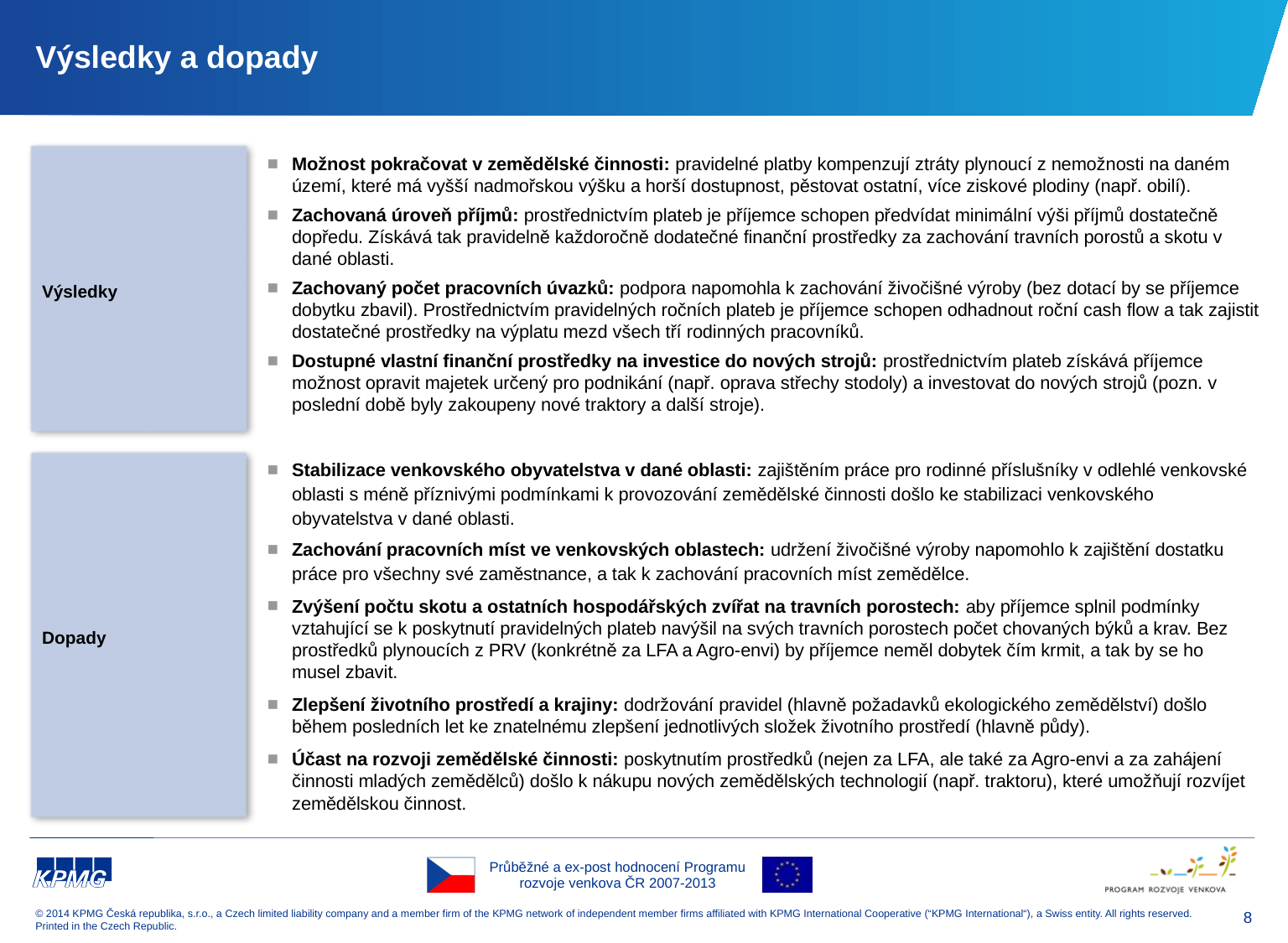

# Výsledky a dopady
Možnost pokračovat v zemědělské činnosti: pravidelné platby kompenzují ztráty plynoucí z nemožnosti na daném území, které má vyšší nadmořskou výšku a horší dostupnost, pěstovat ostatní, více ziskové plodiny (např. obilí).
Zachovaná úroveň příjmů: prostřednictvím plateb je příjemce schopen předvídat minimální výši příjmů dostatečně dopředu. Získává tak pravidelně každoročně dodatečné finanční prostředky za zachování travních porostů a skotu v dané oblasti.
Zachovaný počet pracovních úvazků: podpora napomohla k zachování živočišné výroby (bez dotací by se příjemce dobytku zbavil). Prostřednictvím pravidelných ročních plateb je příjemce schopen odhadnout roční cash flow a tak zajistit dostatečné prostředky na výplatu mezd všech tří rodinných pracovníků.
Dostupné vlastní finanční prostředky na investice do nových strojů: prostřednictvím plateb získává příjemce možnost opravit majetek určený pro podnikání (např. oprava střechy stodoly) a investovat do nových strojů (pozn. v poslední době byly zakoupeny nové traktory a další stroje).

Výsledky
Dopady
Stabilizace venkovského obyvatelstva v dané oblasti: zajištěním práce pro rodinné příslušníky v odlehlé venkovské oblasti s méně příznivými podmínkami k provozování zemědělské činnosti došlo ke stabilizaci venkovského obyvatelstva v dané oblasti.
Zachování pracovních míst ve venkovských oblastech: udržení živočišné výroby napomohlo k zajištění dostatku práce pro všechny své zaměstnance, a tak k zachování pracovních míst zemědělce.
Zvýšení počtu skotu a ostatních hospodářských zvířat na travních porostech: aby příjemce splnil podmínky vztahující se k poskytnutí pravidelných plateb navýšil na svých travních porostech počet chovaných býků a krav. Bez prostředků plynoucích z PRV (konkrétně za LFA a Agro-envi) by příjemce neměl dobytek čím krmit, a tak by se ho musel zbavit.
Zlepšení životního prostředí a krajiny: dodržování pravidel (hlavně požadavků ekologického zemědělství) došlo během posledních let ke znatelnému zlepšení jednotlivých složek životního prostředí (hlavně půdy).
Účast na rozvoji zemědělské činnosti: poskytnutím prostředků (nejen za LFA, ale také za Agro-envi a za zahájení činnosti mladých zemědělců) došlo k nákupu nových zemědělských technologií (např. traktoru), které umožňují rozvíjet zemědělskou činnost.